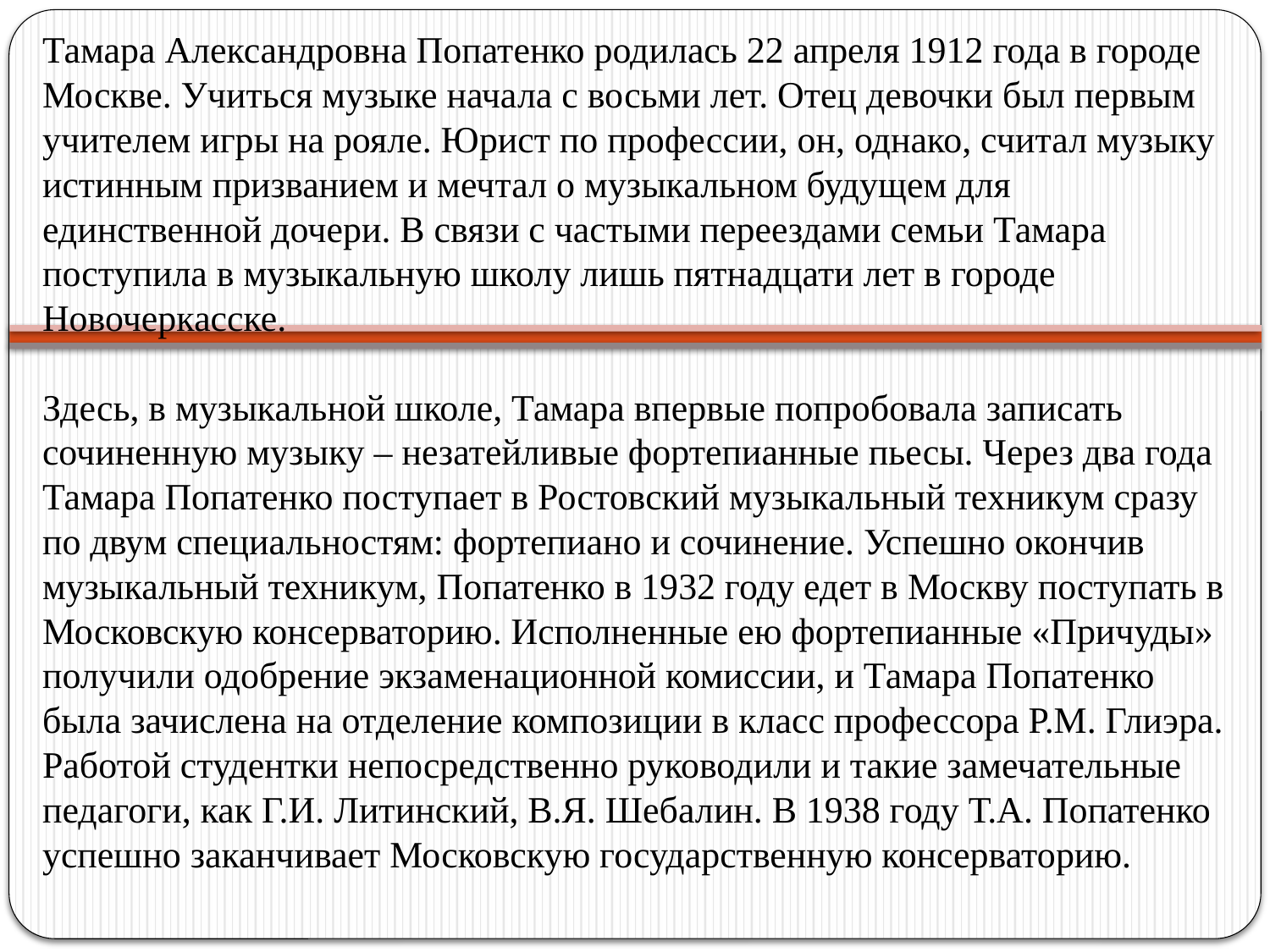

Тамара Александровна Попатенко родилась 22 апреля 1912 года в городе Москве. Учиться музыке начала с восьми лет. Отец девочки был первым учителем игры на рояле. Юрист по профессии, он, однако, считал музыку истинным призванием и мечтал о музыкальном будущем для единственной дочери. В связи с частыми переездами семьи Тамара поступила в музыкальную школу лишь пятнадцати лет в городе Новочеркасске.
Здесь, в музыкальной школе, Тамара впервые попробовала записать сочиненную музыку – незатейливые фортепианные пьесы. Через два года  Тамара Попатенко поступает в Ростовский музыкальный техникум сразу по двум специальностям: фортепиано и сочинение. Успешно окончив музыкальный техникум, Попатенко в 1932 году едет в Москву поступать в Московскую консерваторию. Исполненные ею фортепианные «Причуды» получили одобрение экзаменационной комиссии, и Тамара Попатенко была зачислена на отделение композиции в класс профессора Р.М. Глиэра. Работой студентки непосредственно руководили и такие замечательные педагоги, как Г.И. Литинский, В.Я. Шебалин. В 1938 году Т.А. Попатенко успешно заканчивает Московскую государственную консерваторию.
#